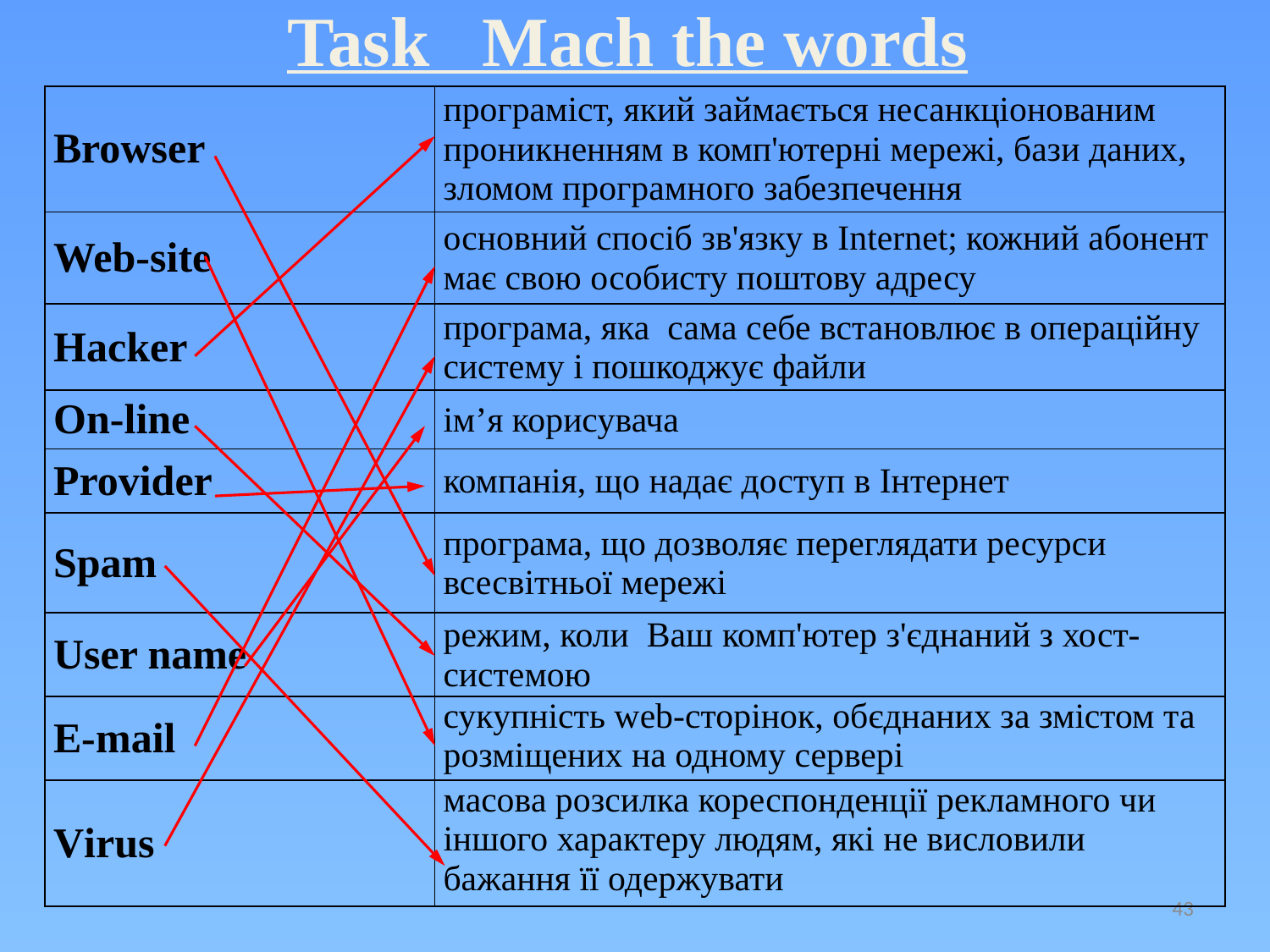

# Task   Mach the words
| Browser | програміст, який займається несанкціонованим проникненням в комп'ютерні мережі, бази даних, зломом програмного забезпечення |
| --- | --- |
| Web-site | основний спосіб зв'язку в Internet; кожний абонент має свою особисту поштову адресу |
| Hacker | програма, яка сама себе встановлює в операційну систему і пошкоджує файли |
| On-line | ім’я корисувача |
| Provider | компанія, що надає доступ в Інтернет |
| Spam | програма, що дозволяє переглядати ресурси всесвітньої мережі |
| User name | режим, коли Ваш комп'ютер з'єднаний з хост-системою |
| E-mail | сукупність web-сторінок, обєднаних за змістом та розміщених на одному сервері |
| Virus | масова розсилка кореспонденції рекламного чи іншого характеру людям, які не висловили бажання її одержувати |

43